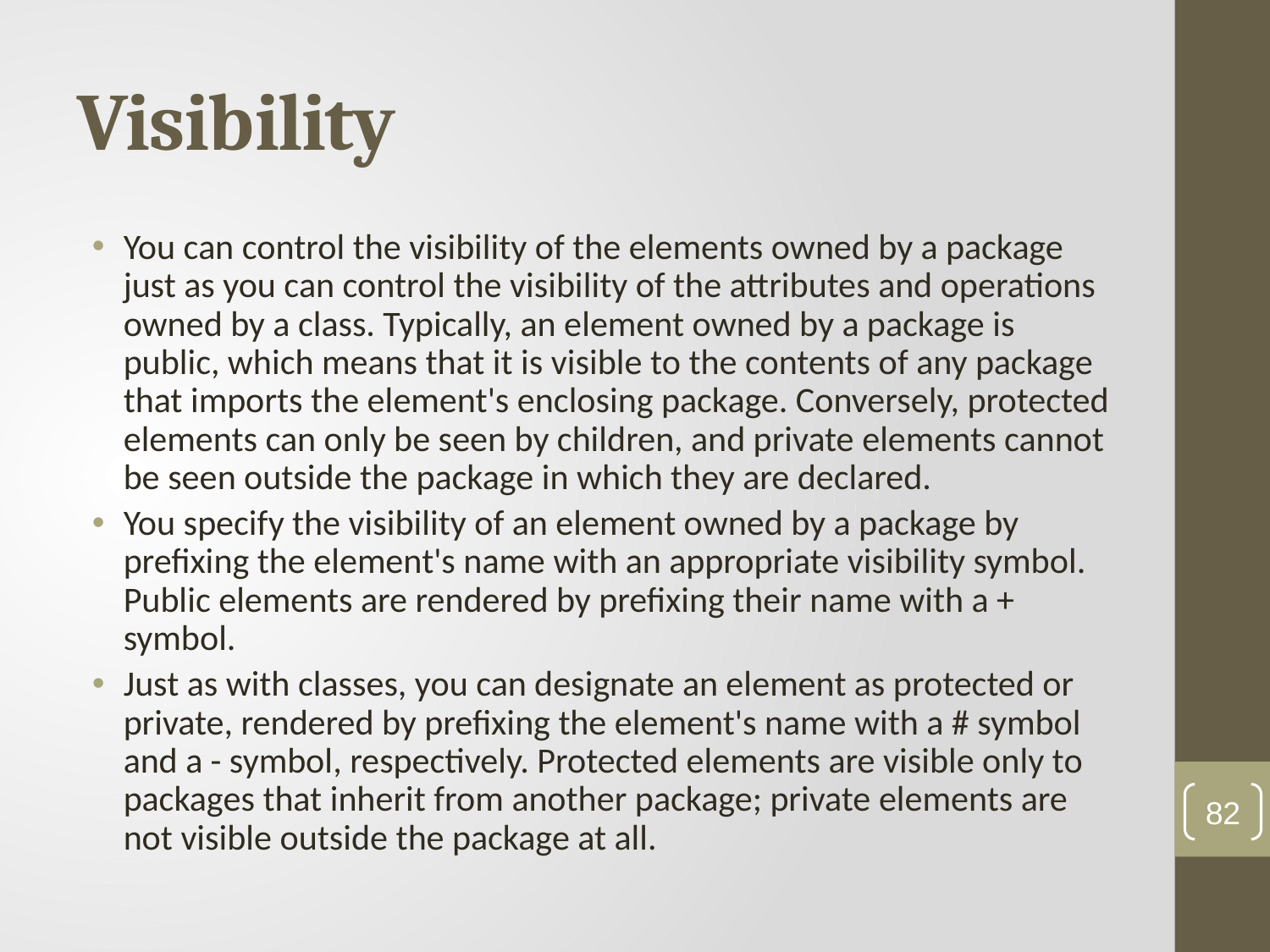

# Visibility
You can control the visibility of the elements owned by a package just as you can control the visibility of the attributes and operations owned by a class. Typically, an element owned by a package is public, which means that it is visible to the contents of any package that imports the element's enclosing package. Conversely, protected elements can only be seen by children, and private elements cannot be seen outside the package in which they are declared.
You specify the visibility of an element owned by a package by prefixing the element's name with an appropriate visibility symbol. Public elements are rendered by prefixing their name with a + symbol.
Just as with classes, you can designate an element as protected or private, rendered by prefixing the element's name with a # symbol and a - symbol, respectively. Protected elements are visible only to packages that inherit from another package; private elements are not visible outside the package at all.

82